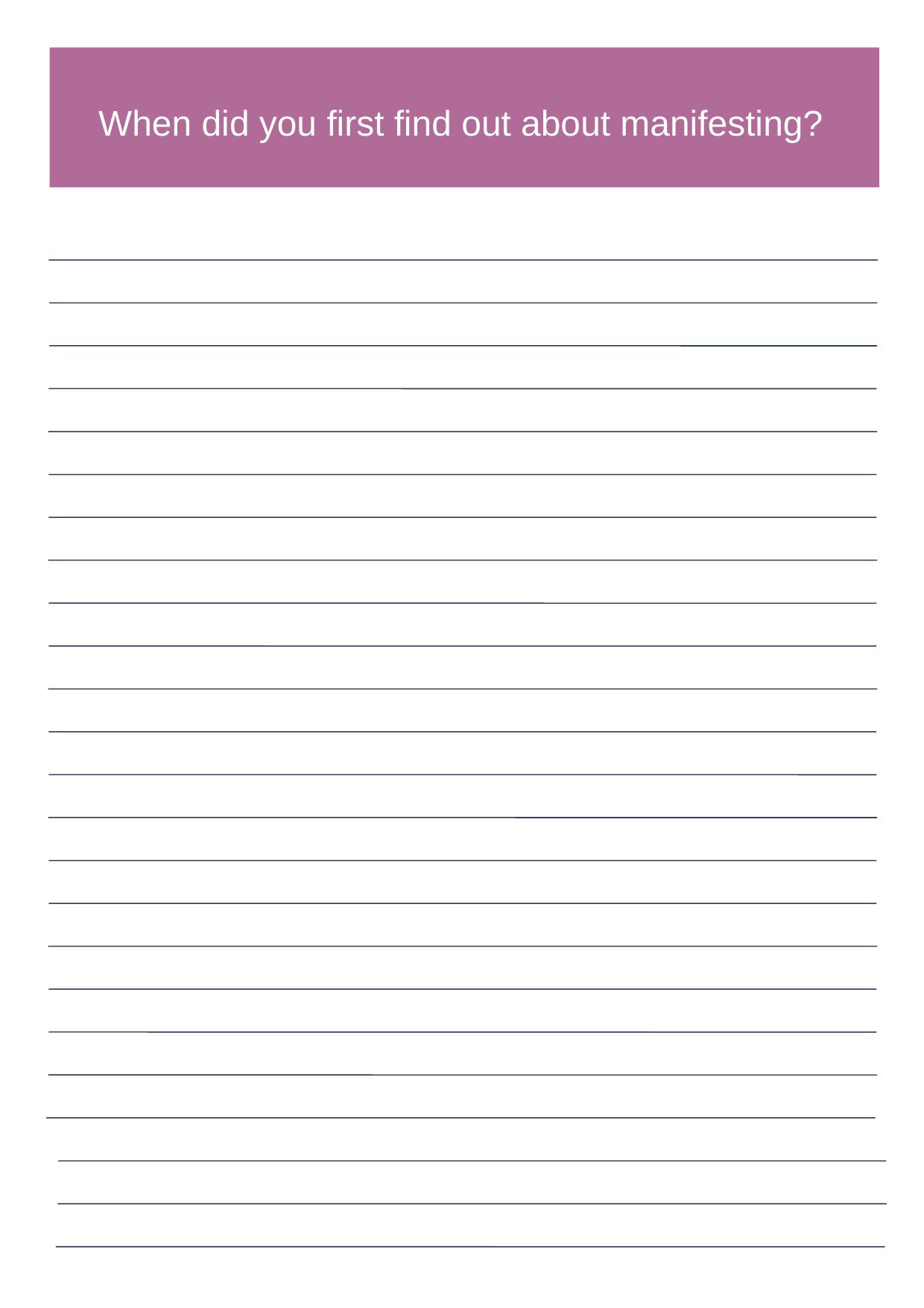

When did you first find out about manifesting?